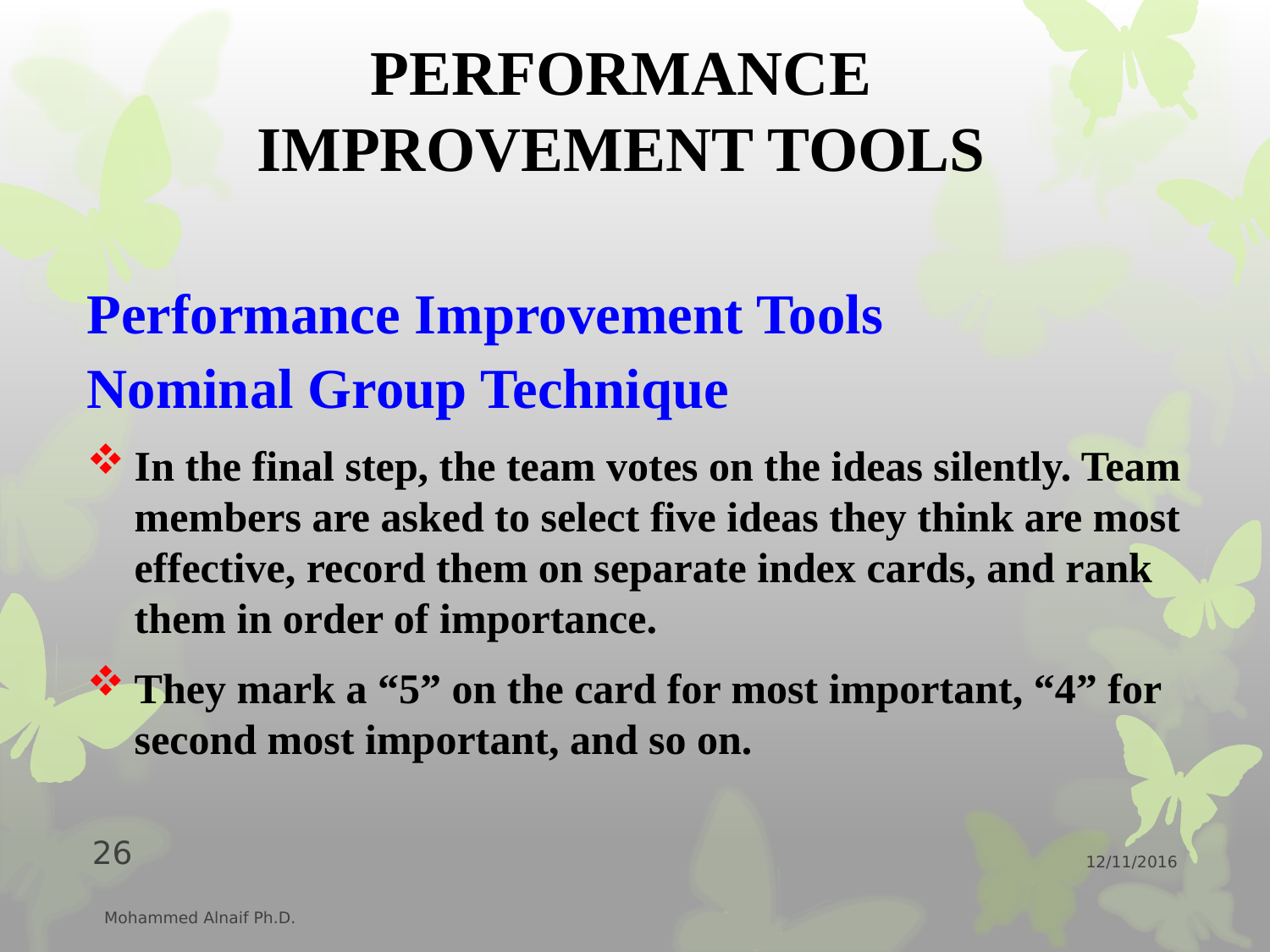

# PERFORMANCE IMPROVEMENT TOOLS
Performance Improvement Tools
Nominal Group Technique
In the final step, the team votes on the ideas silently. Team members are asked to select five ideas they think are most effective, record them on separate index cards, and rank them in order of importance.
They mark a “5” on the card for most important, “4” for second most important, and so on.

26
12/11/2016
Mohammed Alnaif Ph.D.